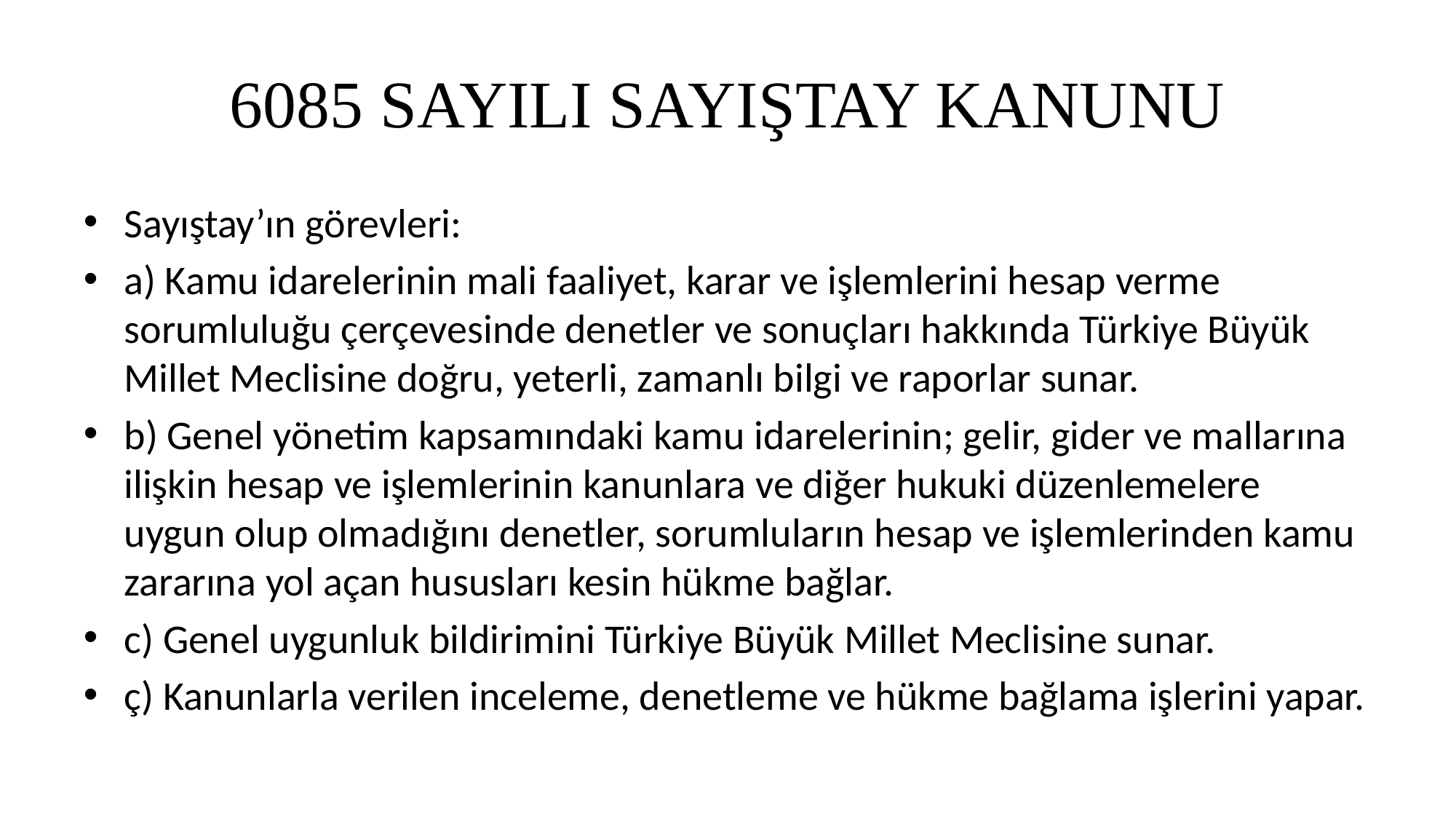

# 6085 SAYILI SAYIŞTAY KANUNU
Sayıştay’ın görevleri:
a) Kamu idarelerinin mali faaliyet, karar ve işlemlerini hesap verme sorumluluğu çerçevesinde denetler ve sonuçları hakkında Türkiye Büyük Millet Meclisine doğru, yeterli, zamanlı bilgi ve raporlar sunar.
b) Genel yönetim kapsamındaki kamu idarelerinin; gelir, gider ve mallarına ilişkin hesap ve işlemlerinin kanunlara ve diğer hukuki düzenlemelere uygun olup olmadığını denetler, sorumluların hesap ve işlemlerinden kamu zararına yol açan hususları kesin hükme bağlar.
c) Genel uygunluk bildirimini Türkiye Büyük Millet Meclisine sunar.
ç) Kanunlarla verilen inceleme, denetleme ve hükme bağlama işlerini yapar.